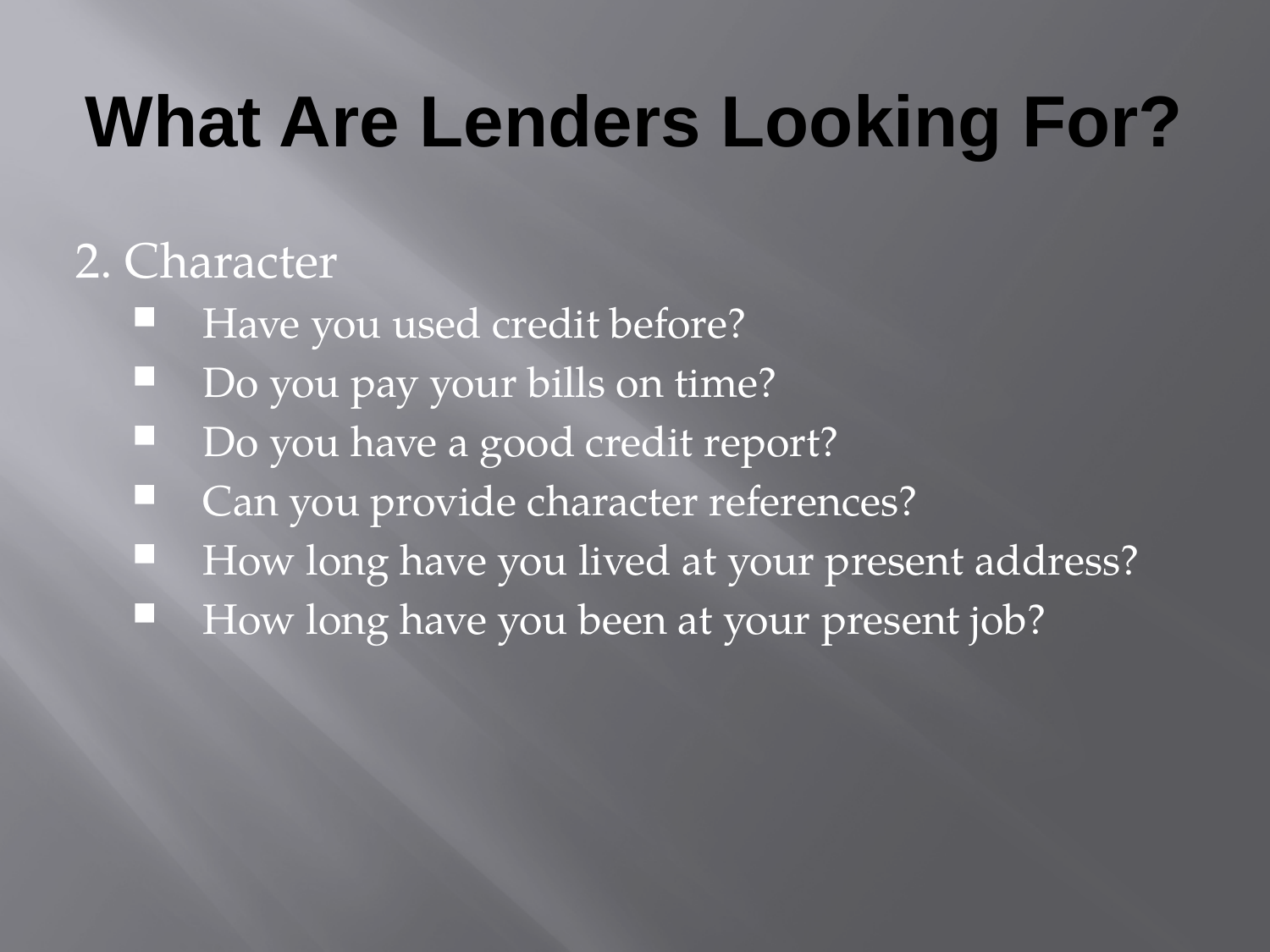

# What Are Lenders Looking For?
2. Character
Have you used credit before?
Do you pay your bills on time?
Do you have a good credit report?
Can you provide character references?
How long have you lived at your present address?
How long have you been at your present job?